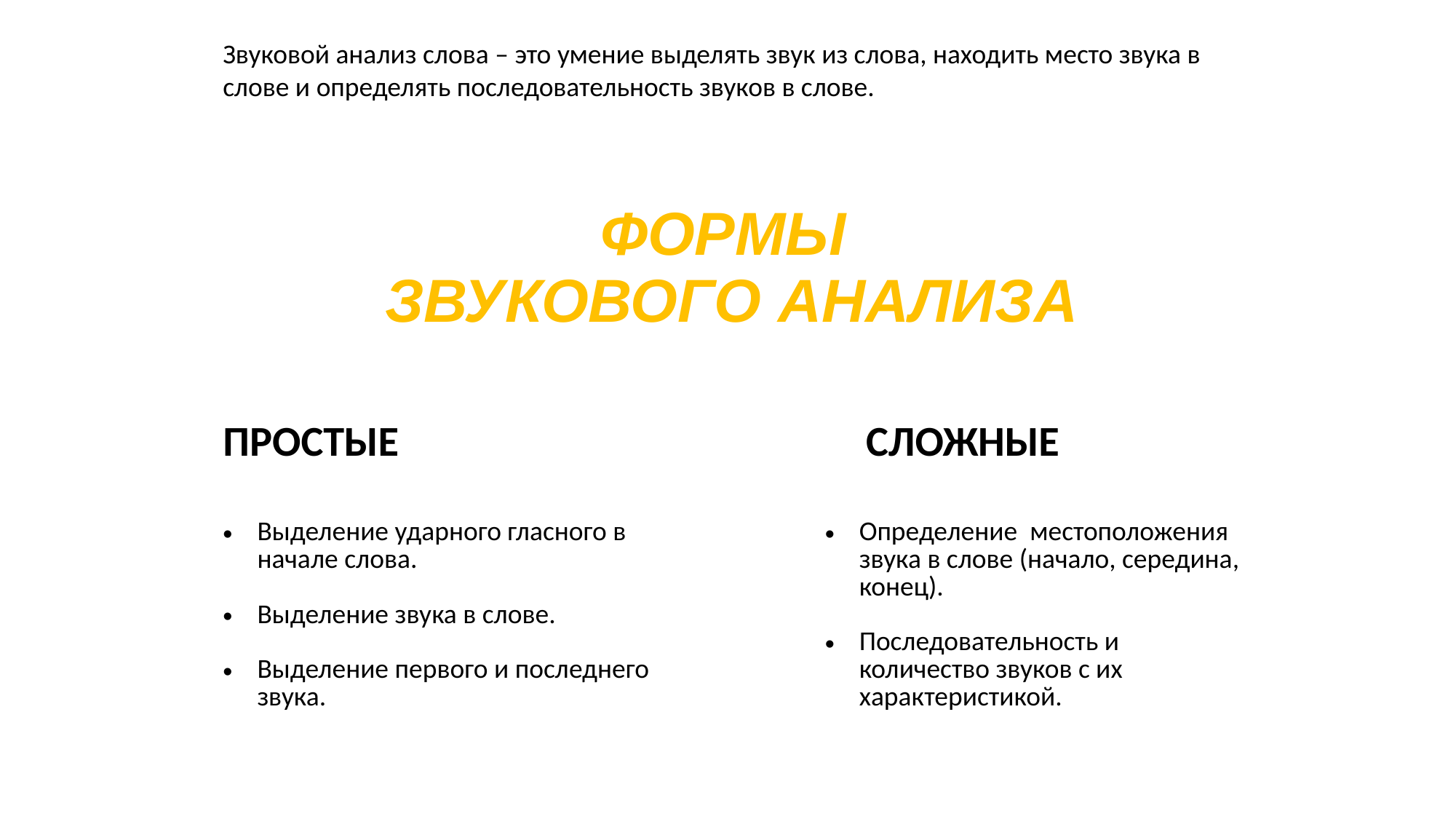

Звуковой анализ слова – это умение выделять звук из слова, находить место звука в слове и определять последовательность звуков в слове.
| ФОРМЫ ЗВУКОВОГО АНАЛИЗА |  |  |  |
| --- | --- | --- | --- |
| ПРОСТЫЕ |  |  | СЛОЖНЫЕ |
| Выделение ударного гласного в начале слова. Выделение звука в слове. Выделение первого и последнего звука. |  | Определение местоположения звука в слове (начало, середина, конец). Последовательность и количество звуков с их характеристикой. |  |